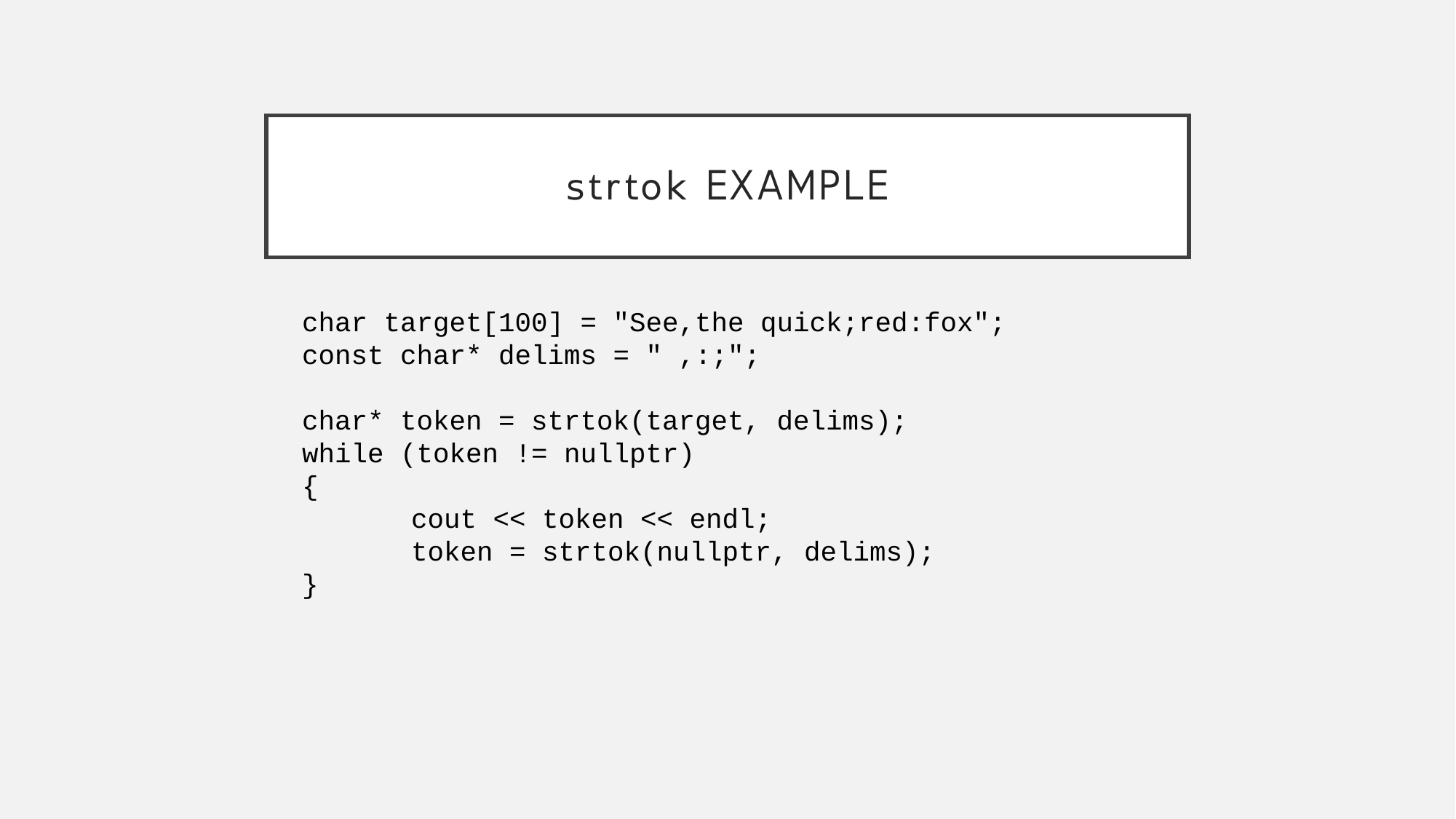

# strtok example
char target[100] = "See,the quick;red:fox";
const char* delims = " ,:;";

char* token = strtok(target, delims);
while (token != nullptr)
{
	cout << token << endl;
	token = strtok(nullptr, delims);
}